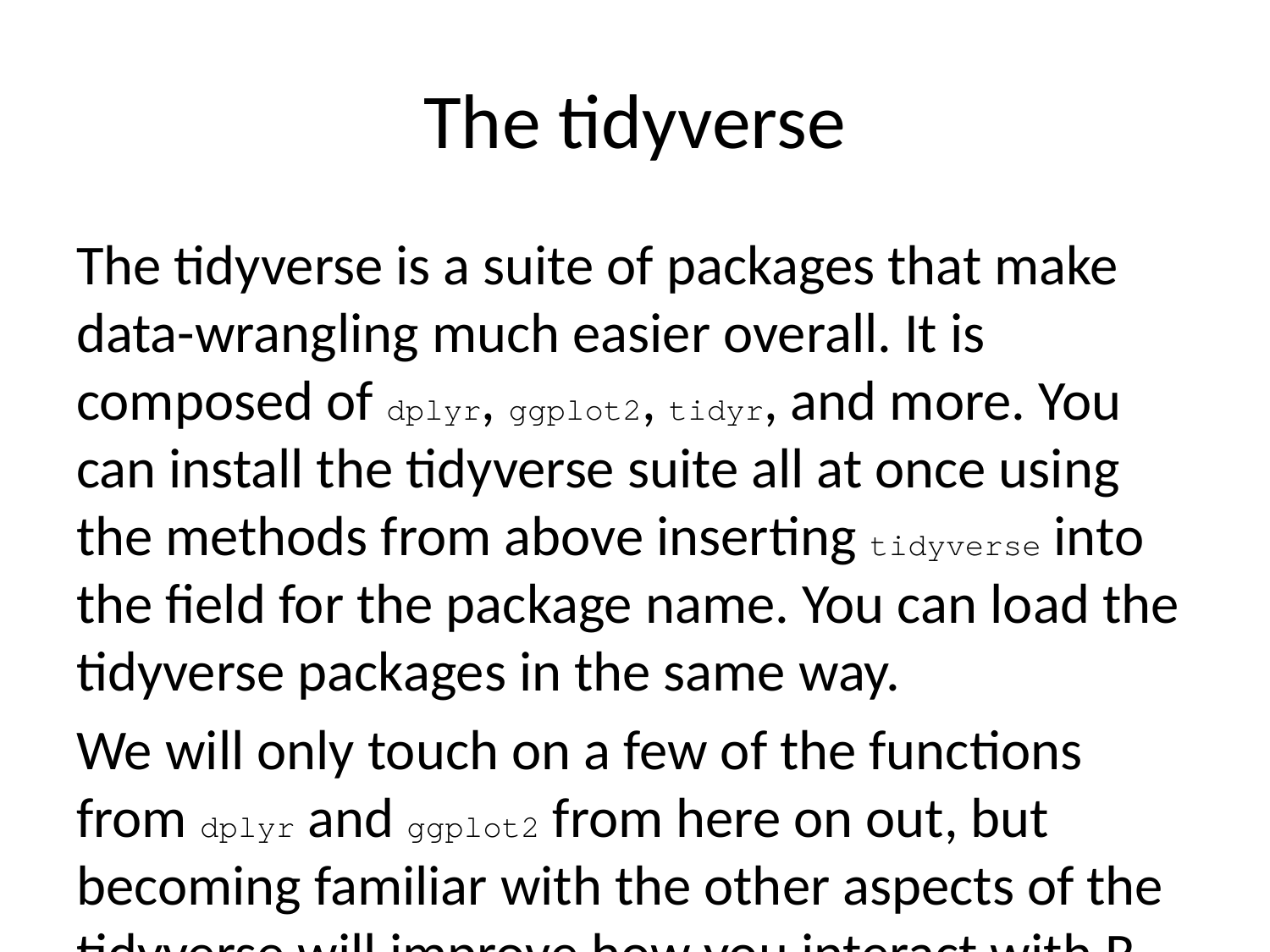

# The tidyverse
The tidyverse is a suite of packages that make data-wrangling much easier overall. It is composed of dplyr, ggplot2, tidyr, and more. You can install the tidyverse suite all at once using the methods from above inserting tidyverse into the field for the package name. You can load the tidyverse packages in the same way.
We will only touch on a few of the functions from dplyr and ggplot2 from here on out, but becoming familiar with the other aspects of the tidyverse will improve how you interact with R and your data.